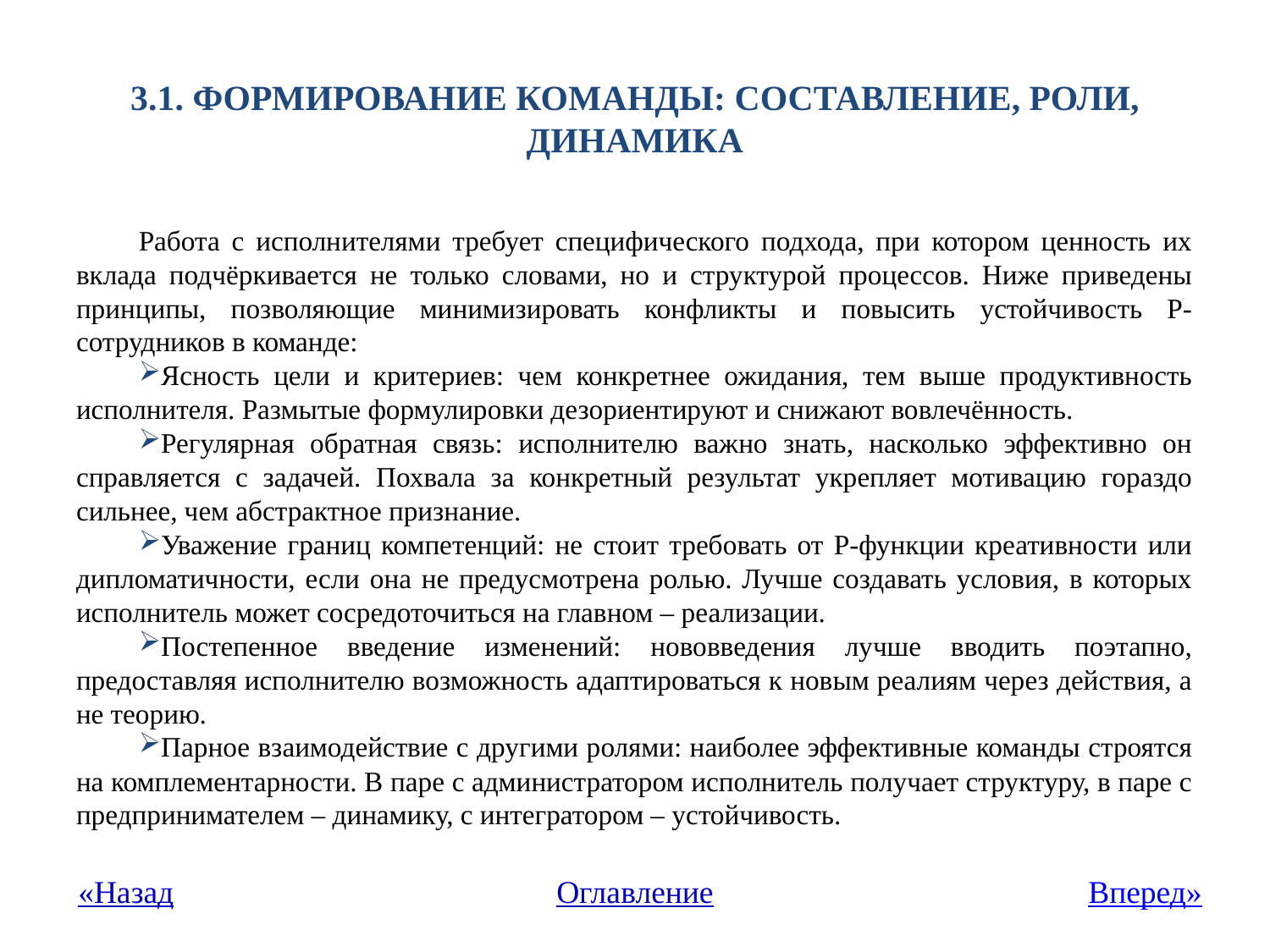

# 3.1. Формирование команды: составление, роли, динамика
Работа с исполнителями требует специфического подхода, при котором ценность их вклада подчёркивается не только словами, но и структурой процессов. Ниже приведены принципы, позволяющие минимизировать конфликты и повысить устойчивость P-сотрудников в команде:
Ясность цели и критериев: чем конкретнее ожидания, тем выше продуктивность исполнителя. Размытые формулировки дезориентируют и снижают вовлечённость.
Регулярная обратная связь: исполнителю важно знать, насколько эффективно он справляется с задачей. Похвала за конкретный результат укрепляет мотивацию гораздо сильнее, чем абстрактное признание.
Уважение границ компетенций: не стоит требовать от P-функции креативности или дипломатичности, если она не предусмотрена ролью. Лучше создавать условия, в которых исполнитель может сосредоточиться на главном – реализации.
Постепенное введение изменений: нововведения лучше вводить поэтапно, предоставляя исполнителю возможность адаптироваться к новым реалиям через действия, а не теорию.
Парное взаимодействие с другими ролями: наиболее эффективные команды строятся на комплементарности. В паре с администратором исполнитель получает структуру, в паре с предпринимателем – динамику, с интегратором – устойчивость.

«Назад
Оглавление
Вперед»